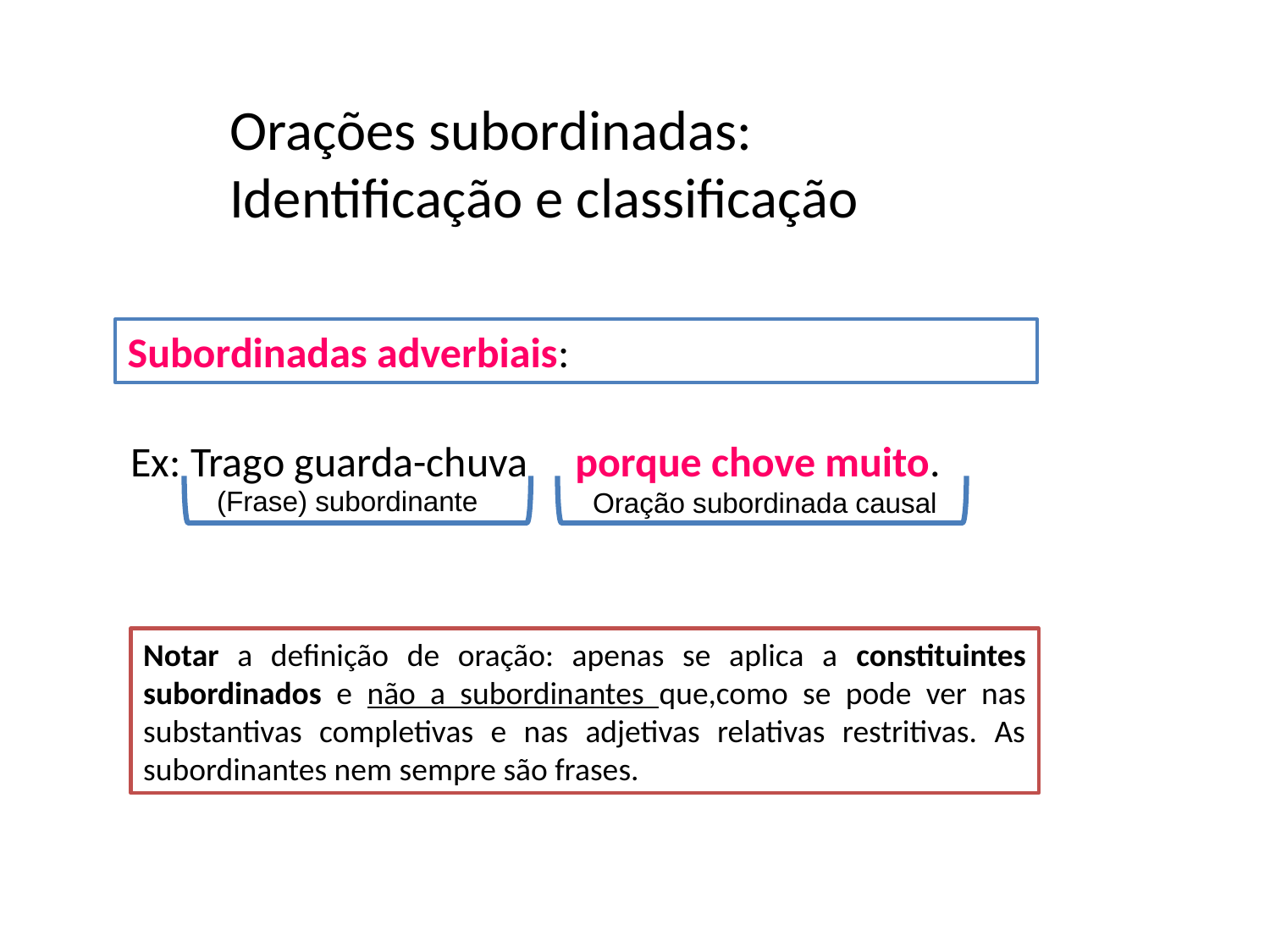

Orações subordinadas: Identificação e classificação

Subordinadas adverbiais:

Ex: Trago guarda-chuva     porque chove muito.
(Frase) subordinante
Oração subordinada causal
Notar a definição de oração: apenas se aplica a constituintes subordinados e não a subordinantes que,como se pode ver nas substantivas completivas e nas adjetivas relativas restritivas. As subordinantes nem sempre são frases.